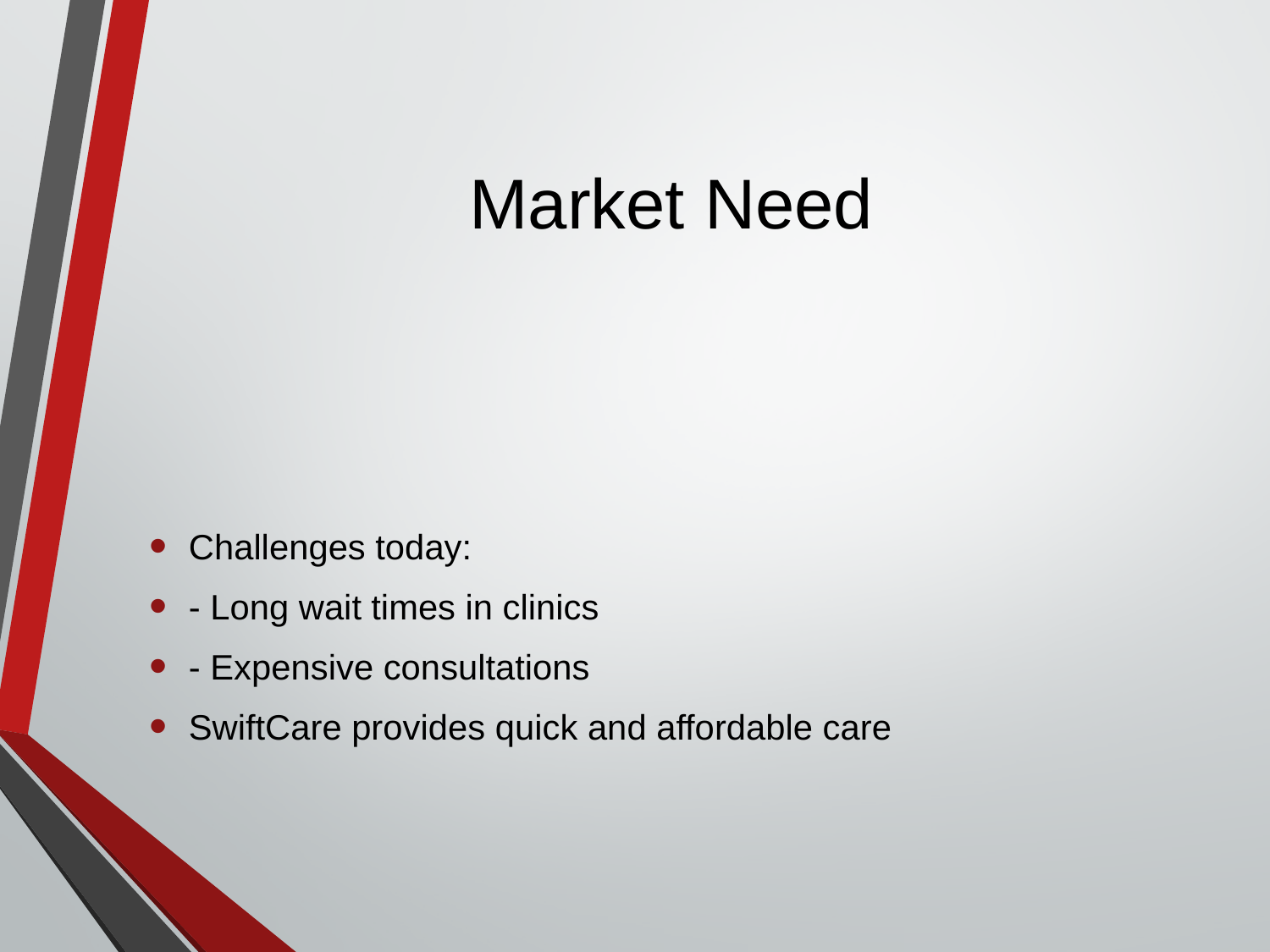

# Market Need

Challenges today:
- Long wait times in clinics
- Expensive consultations
SwiftCare provides quick and affordable care